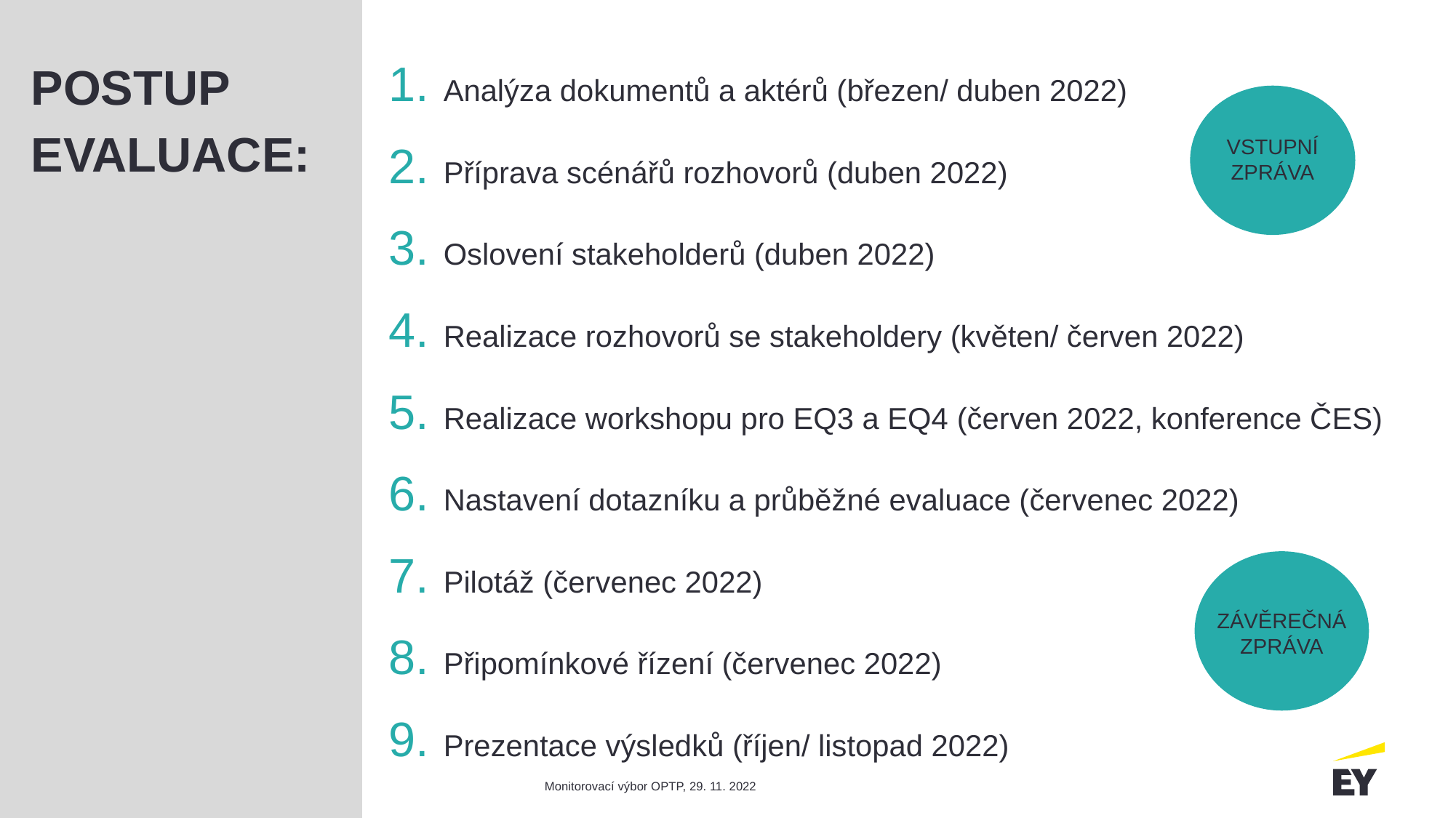

Analýza dokumentů a aktérů (březen/ duben 2022)
Příprava scénářů rozhovorů (duben 2022)
Oslovení stakeholderů (duben 2022)
Realizace rozhovorů se stakeholdery (květen/ červen 2022)
Realizace workshopu pro EQ3 a EQ4 (červen 2022, konference ČES)
Nastavení dotazníku a průběžné evaluace (červenec 2022)
Pilotáž (červenec 2022)
Připomínkové řízení (červenec 2022)
Prezentace výsledků (říjen/ listopad 2022)

POSTUP
EVALUACE:

VSTUPNÍ ZPRÁVA

ZÁVĚREČNÁ ZPRÁVA
Monitorovací výbor OPTP, 29. 11. 2022